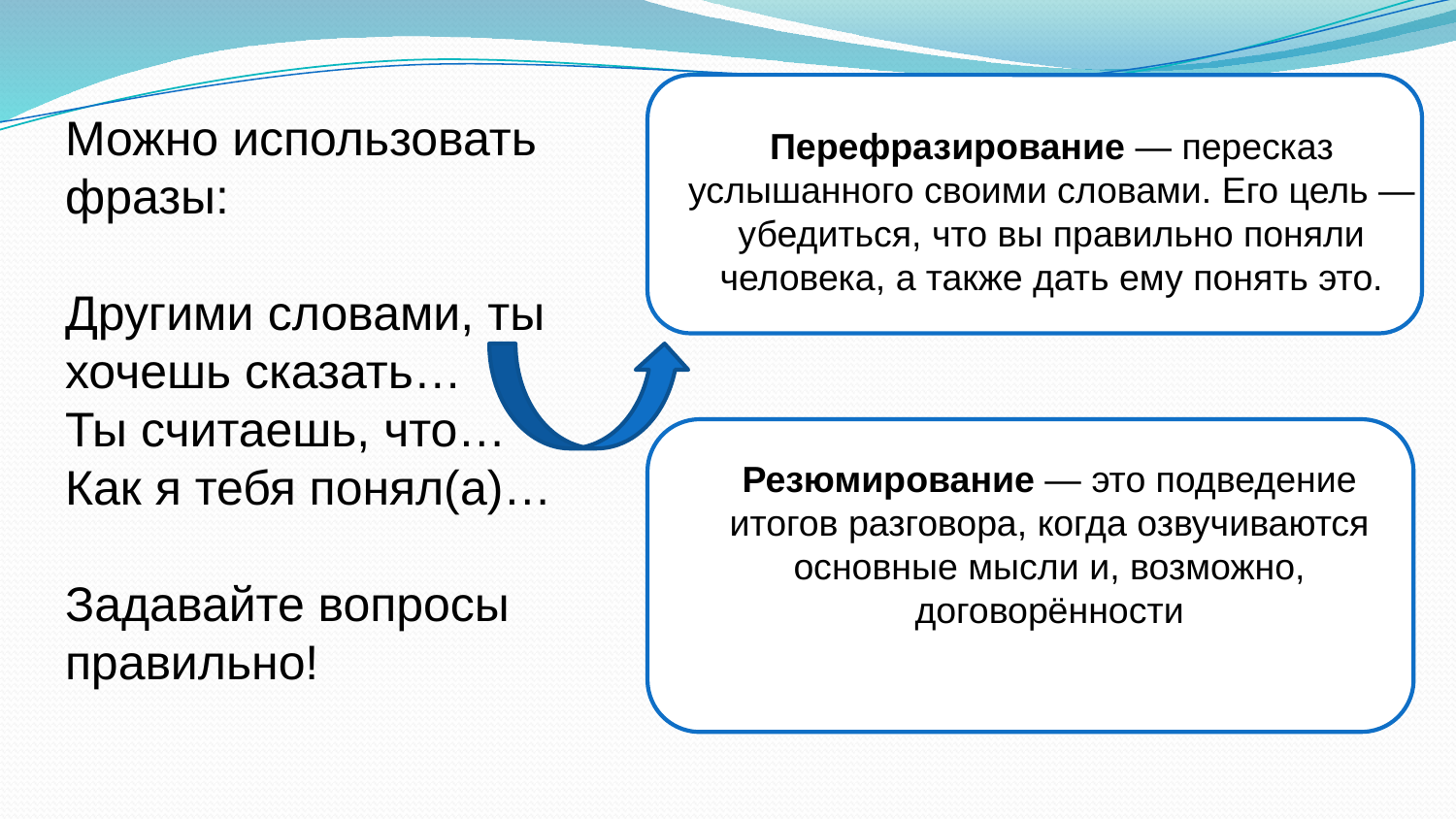

Можно использовать фразы:

Другими словами, ты хочешь сказать…
Ты считаешь, что…
Как я тебя понял(а)…

Задавайте вопросы правильно!

Перефразирование — пересказ услышанного своими словами. Его цель — убедиться, что вы правильно поняли человека, а также дать ему понять это.

Резюмирование — это подведение итогов разговора, когда озвучиваются основные мысли и, возможно, договорённости